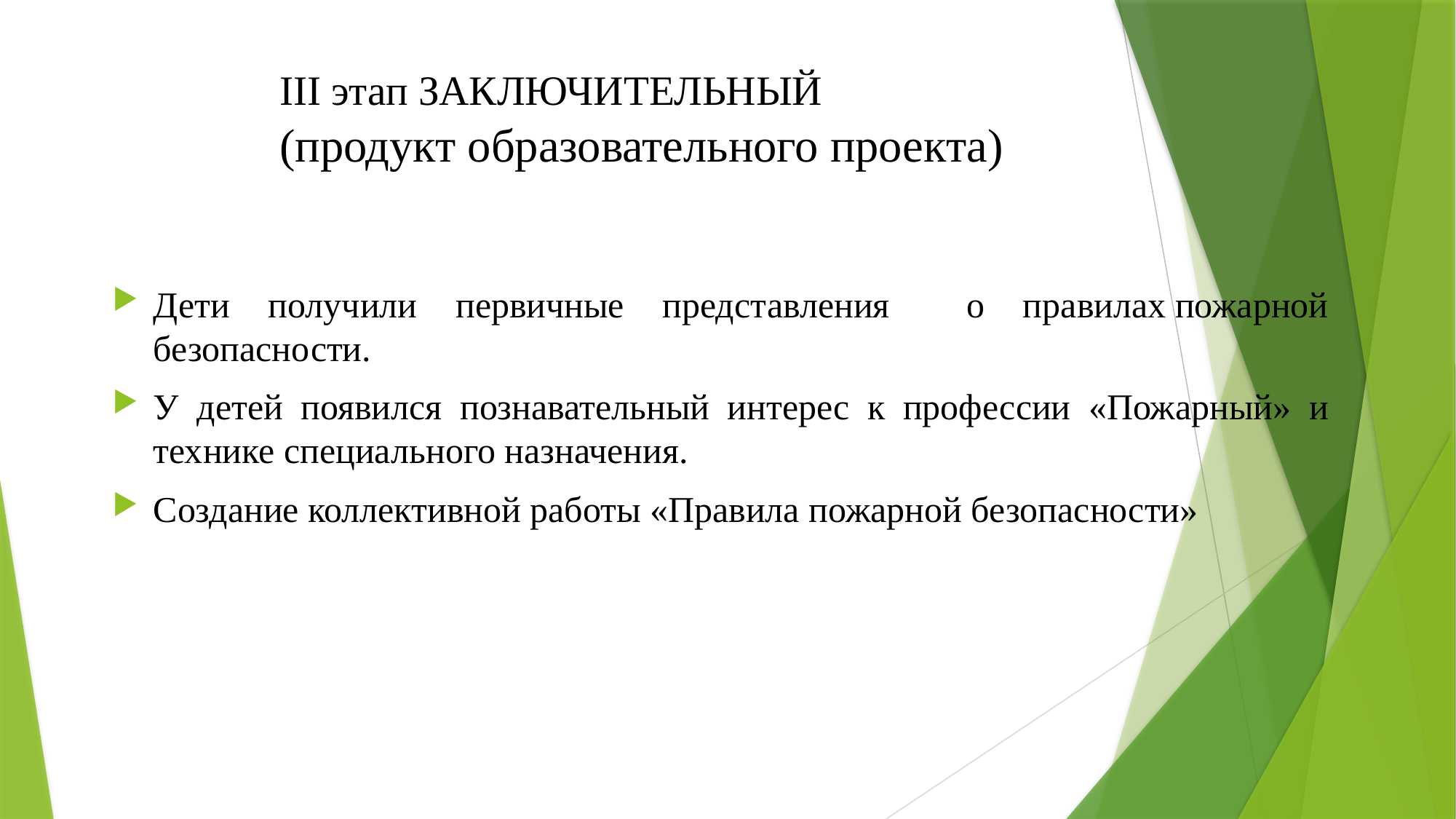

# III этап ЗАКЛЮЧИТЕЛЬНЫЙ (продукт образовательного проекта)
Дети получили первичные представления  о правилах пожарной безопасности.
У детей появился познавательный интерес к профессии «Пожарный» и технике специального назначения.
Создание коллективной работы «Правила пожарной безопасности»